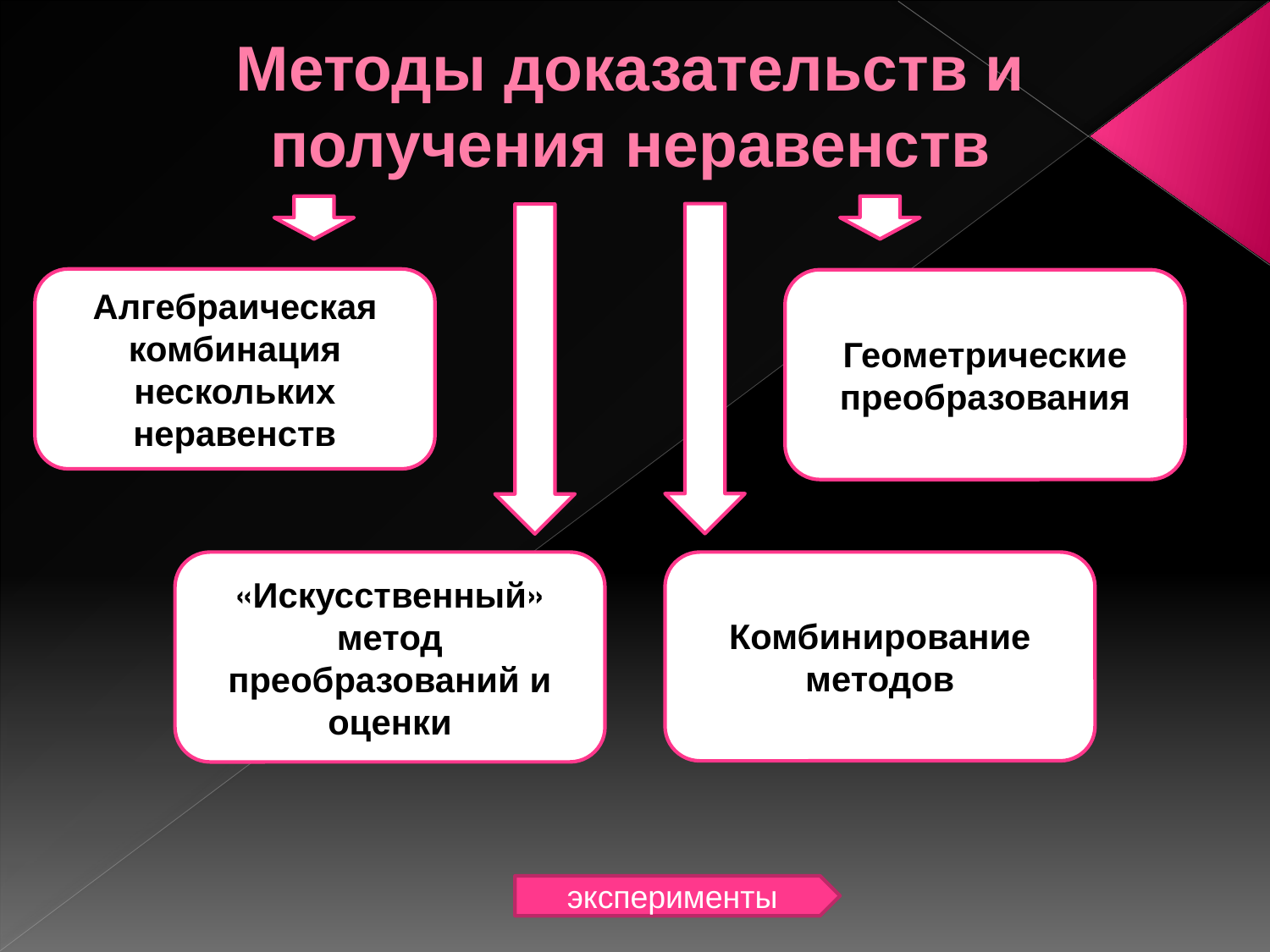

# Методы доказательств и получения неравенств

Алгебраическая комбинация нескольких неравенств
Геометрические преобразования
«Искусственный» метод преобразований и оценки
Комбинирование методов
эксперименты